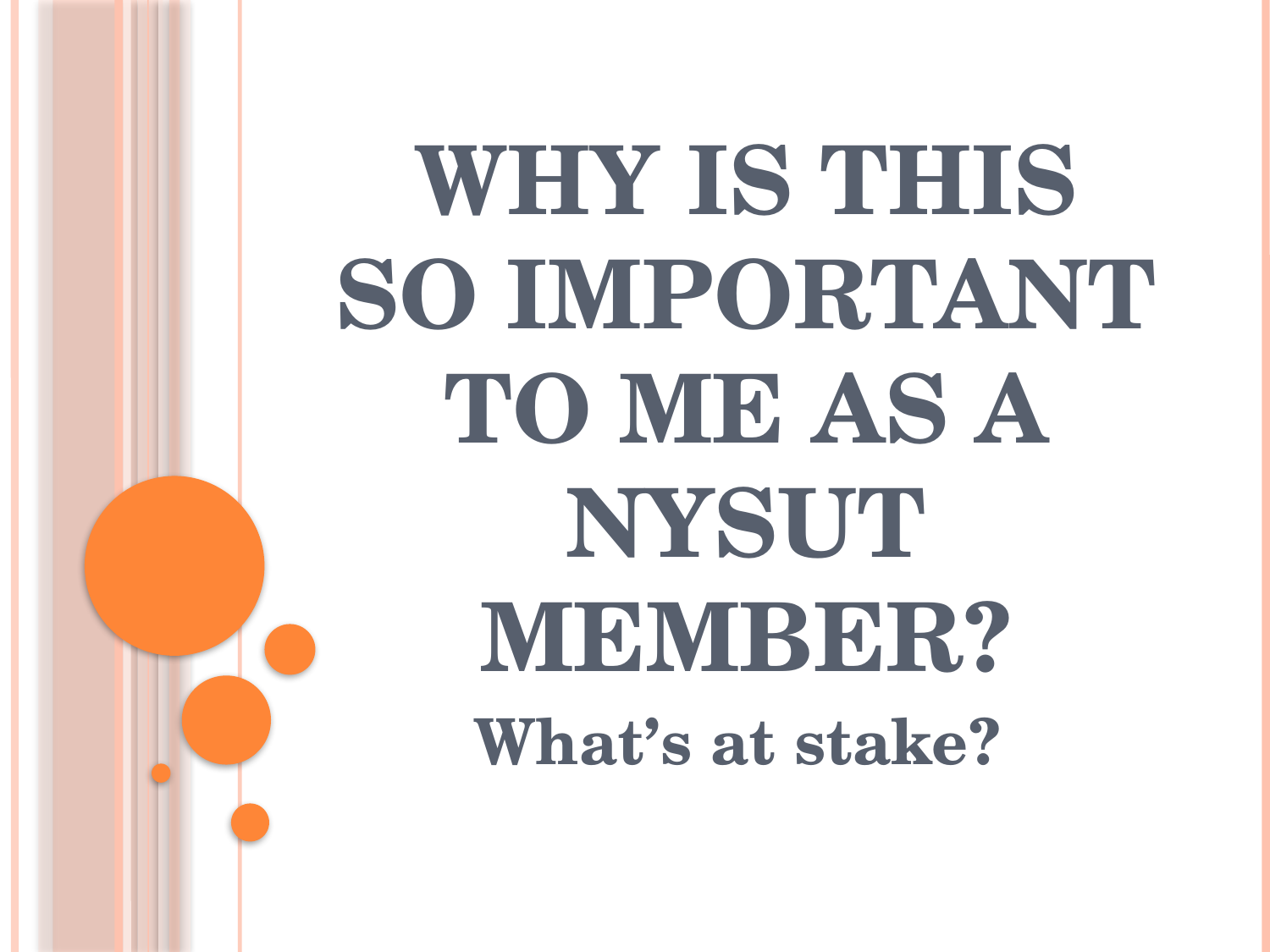

# Why is this so important to me as a nysut member?
What’s at stake?